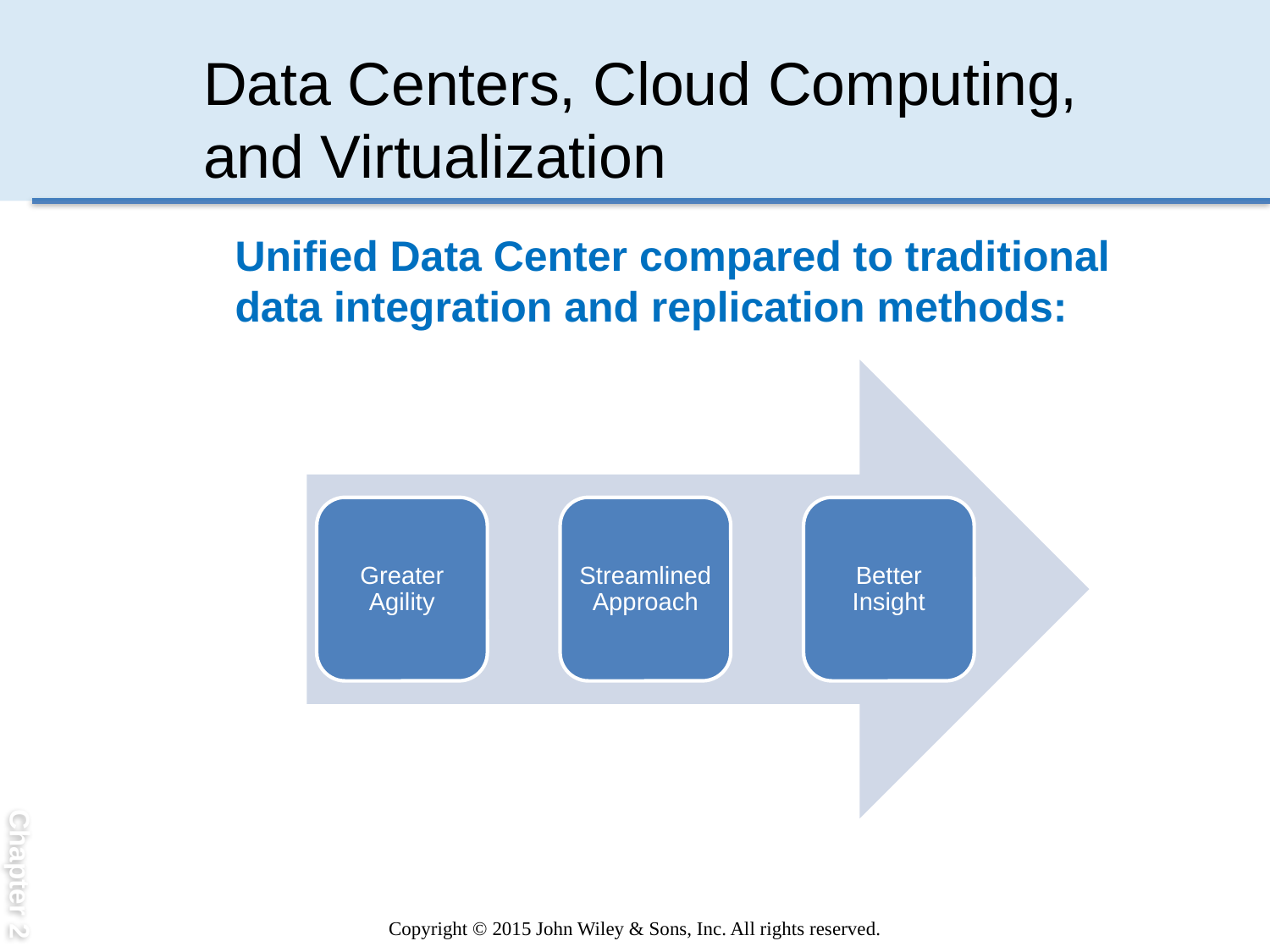

Chapter 2
# Data Centers, Cloud Computing, and Virtualization
Unified Data Center compared to traditional data integration and replication methods:

Streamlined Approach

Greater Agility

Better Insight